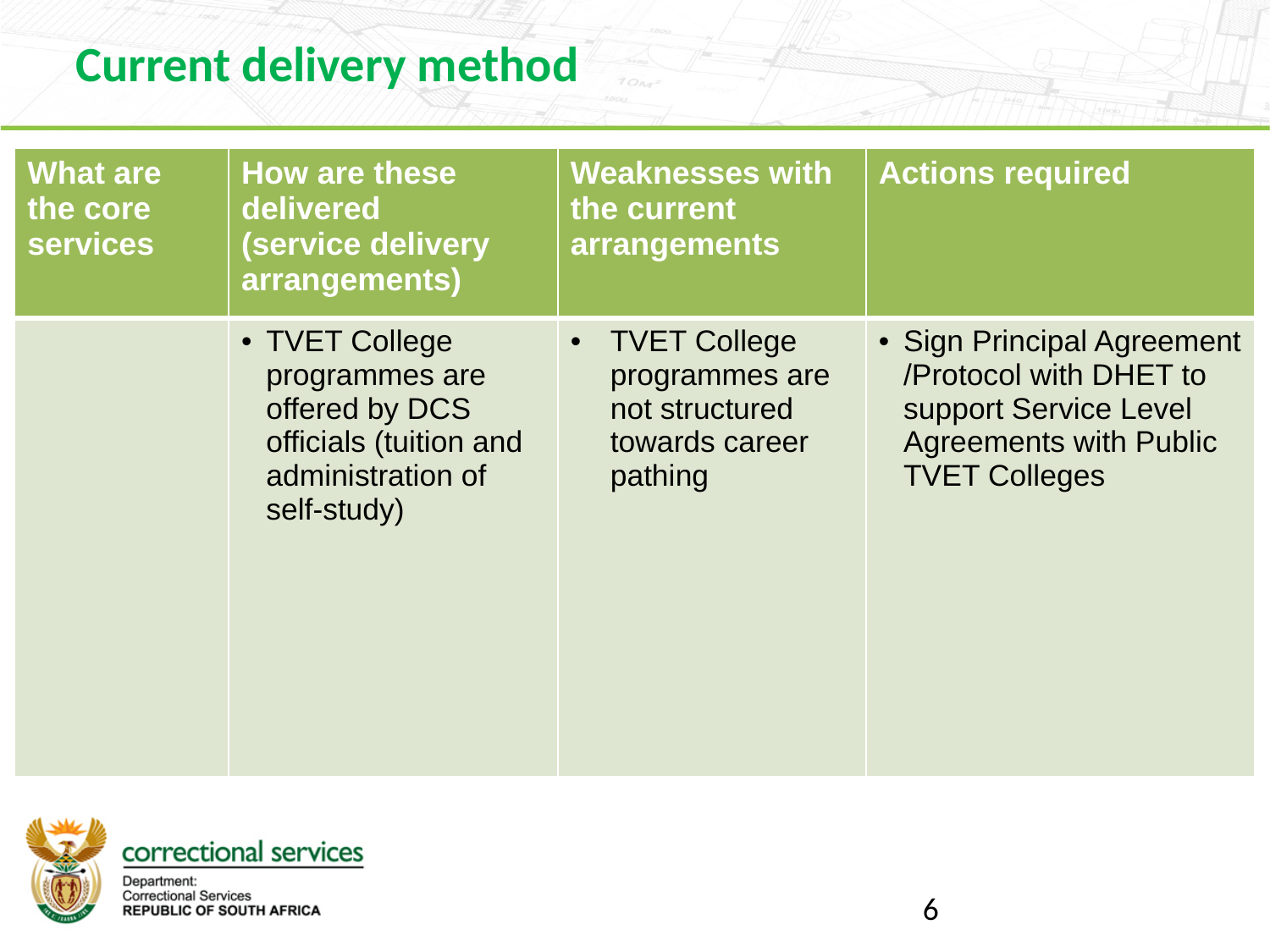

Current delivery method
| What are the core services | How are these delivered (service delivery arrangements) | Weaknesses with the current arrangements | Actions required |
| --- | --- | --- | --- |
|  | TVET College programmes are offered by DCS officials (tuition and administration of self-study) | TVET College programmes are not structured towards career pathing | Sign Principal Agreement /Protocol with DHET to support Service Level Agreements with Public TVET Colleges |
6